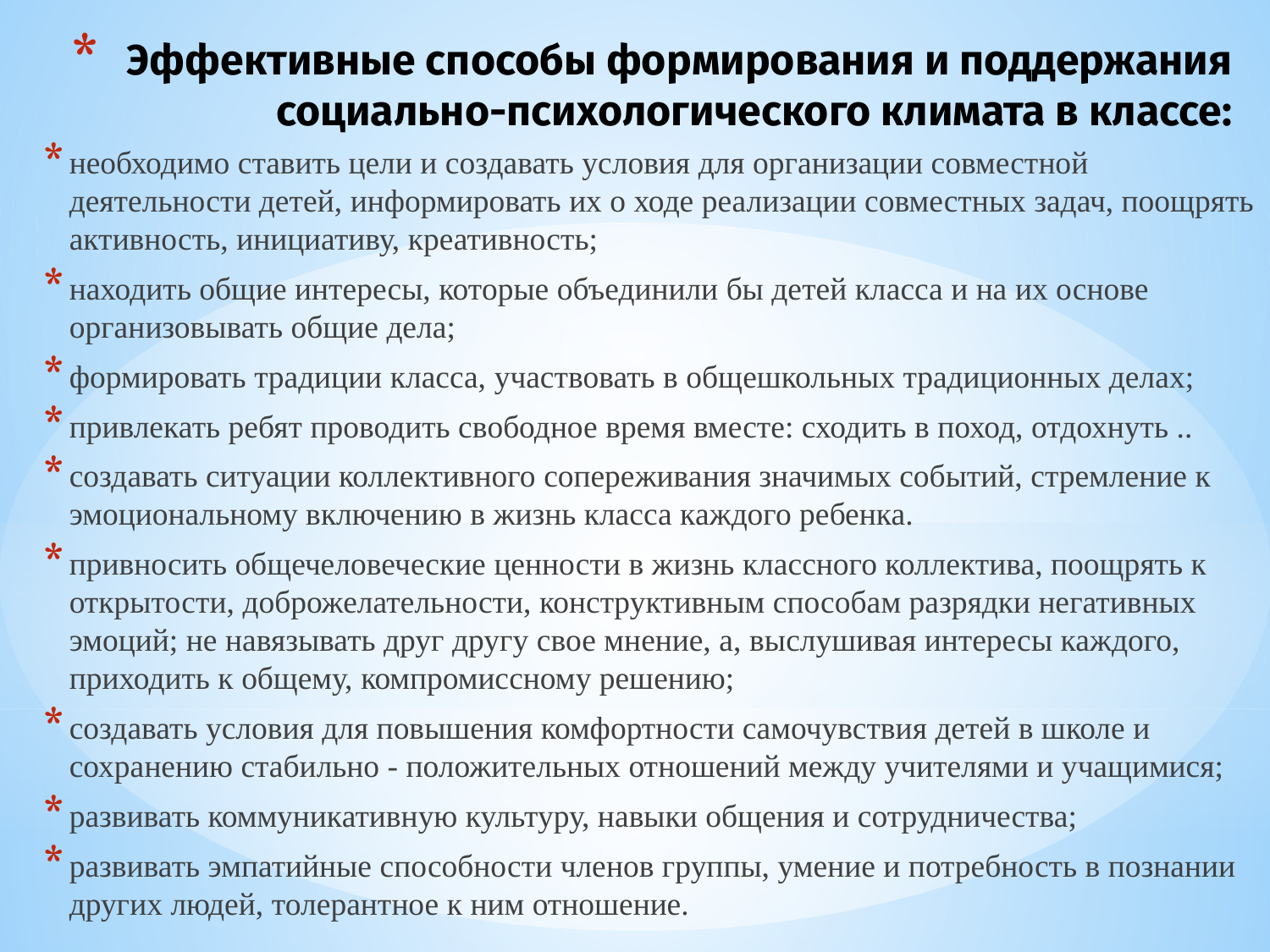

# Эффективные способы формирования и поддержания социально-психологического климата в классе:
необходимо ставить цели и создавать условия для организации совместной деятельности детей, информировать их о ходе реализации совместных задач, поощрять активность, инициативу, креативность;
находить общие интересы, которые объединили бы детей класса и на их основе организовывать общие дела;
формировать традиции класса, участвовать в общешкольных традиционных делах;
привлекать ребят проводить свободное время вместе: сходить в поход, отдохнуть ..
создавать ситуации коллективного сопереживания значимых событий, стремление к эмоциональному включению в жизнь класса каждого ребенка.
привносить общечеловеческие ценности в жизнь классного коллектива, поощрять к открытости, доброжелательности, конструктивным способам разрядки негативных эмоций; не навязывать друг другу свое мнение, а, выслушивая интересы каждого, приходить к общему, компромиссному решению;
создавать условия для повышения комфортности самочувствия детей в школе и сохранению стабильно - положительных отношений между учителями и учащимися;
развивать коммуникативную культуру, навыки общения и сотрудничества;
развивать эмпатийные способности членов группы, умение и потребность в познании других людей, толерантное к ним отношение.